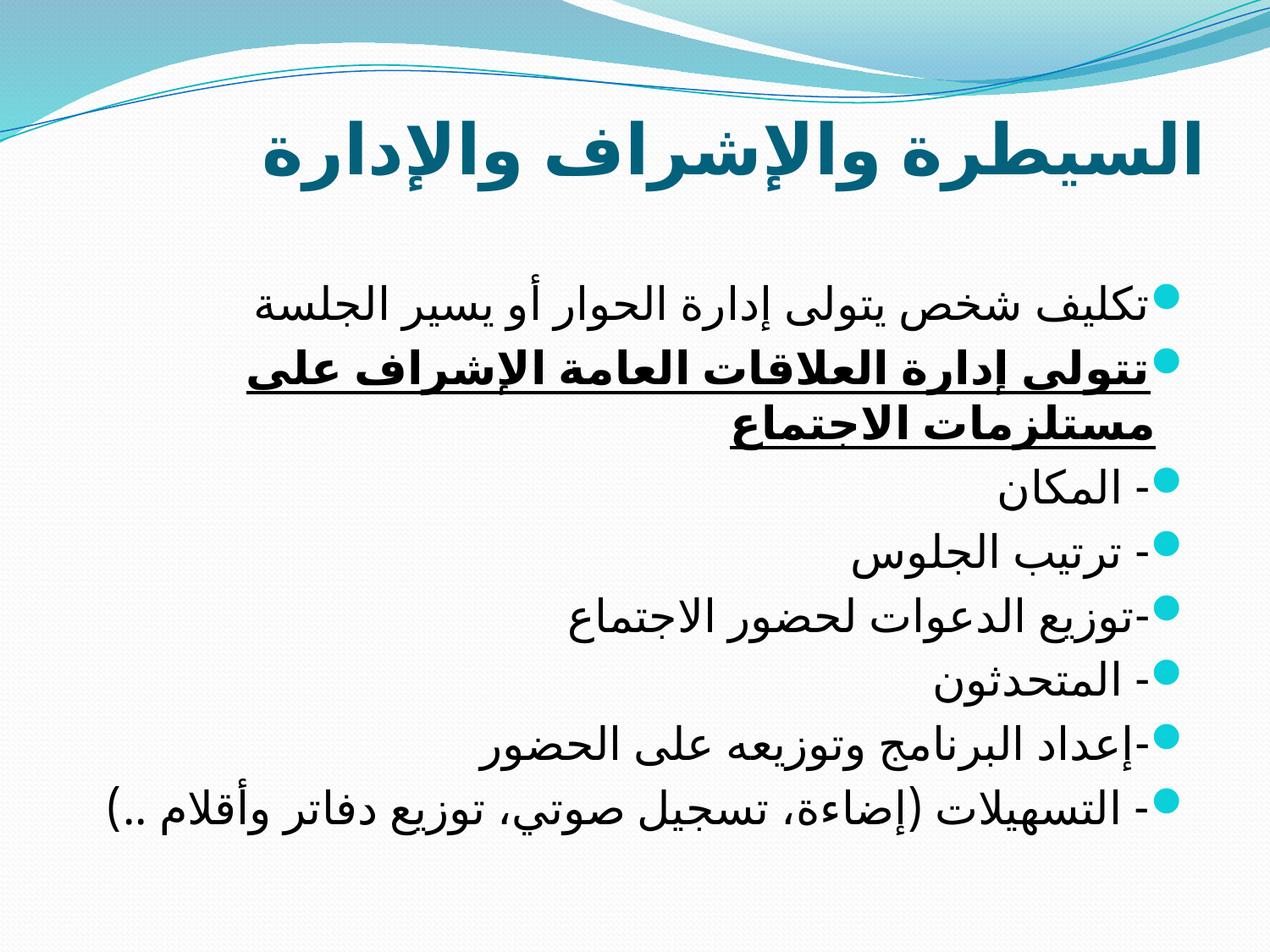

# السيطرة والإشراف والإدارة
تكليف شخص يتولى إدارة الحوار أو يسير الجلسة
تتولى إدارة العلاقات العامة الإشراف على مستلزمات الاجتماع
- المكان
- ترتيب الجلوس
-توزيع الدعوات لحضور الاجتماع
- المتحدثون
-إعداد البرنامج وتوزيعه على الحضور
- التسهيلات (إضاءة، تسجيل صوتي، توزيع دفاتر وأقلام ..)